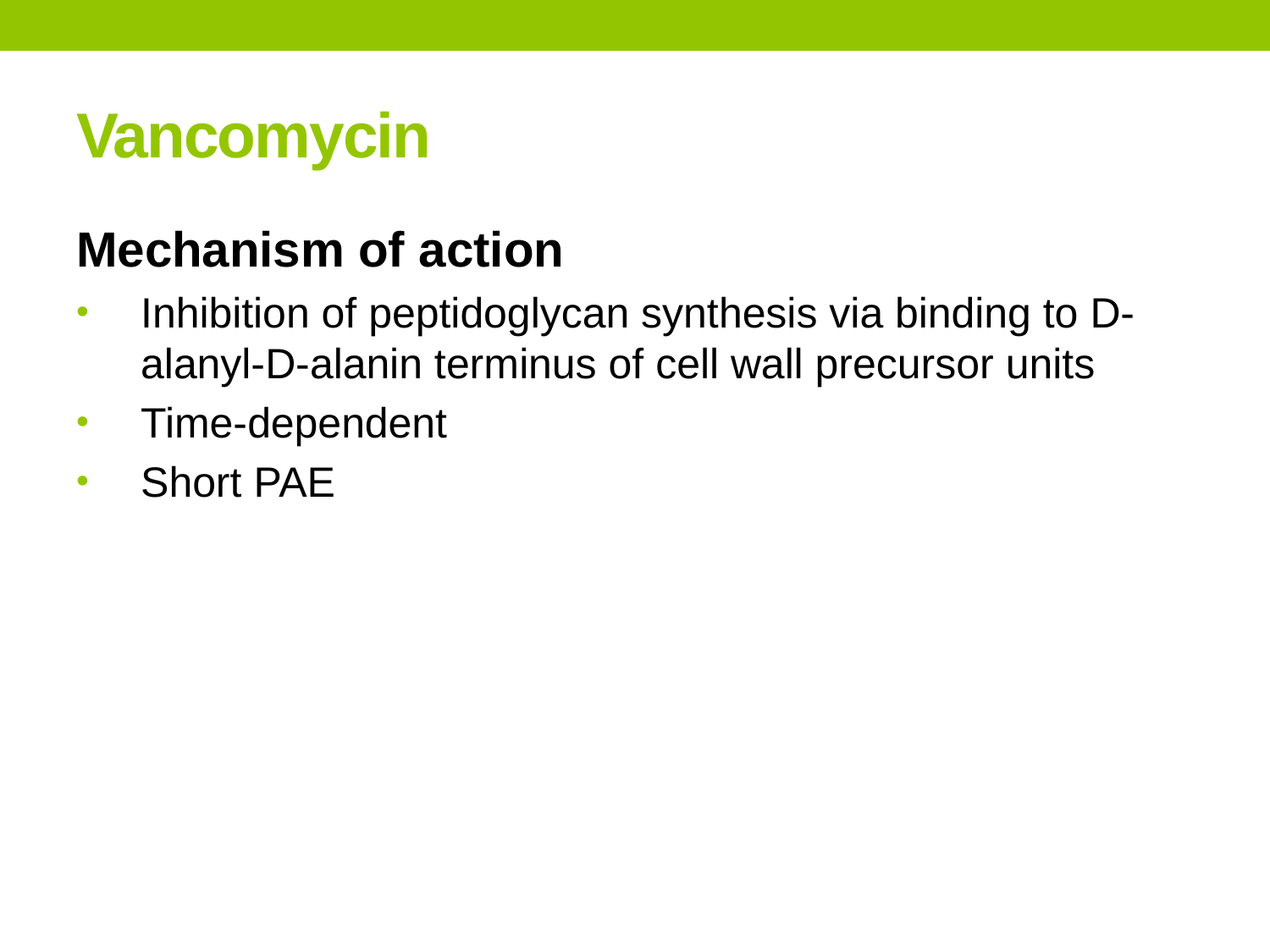

# Vancomycin
Mechanism of action
Inhibition of peptidoglycan synthesis via binding to D-alanyl-D-alanin terminus of cell wall precursor units
Time-dependent
Short PAE